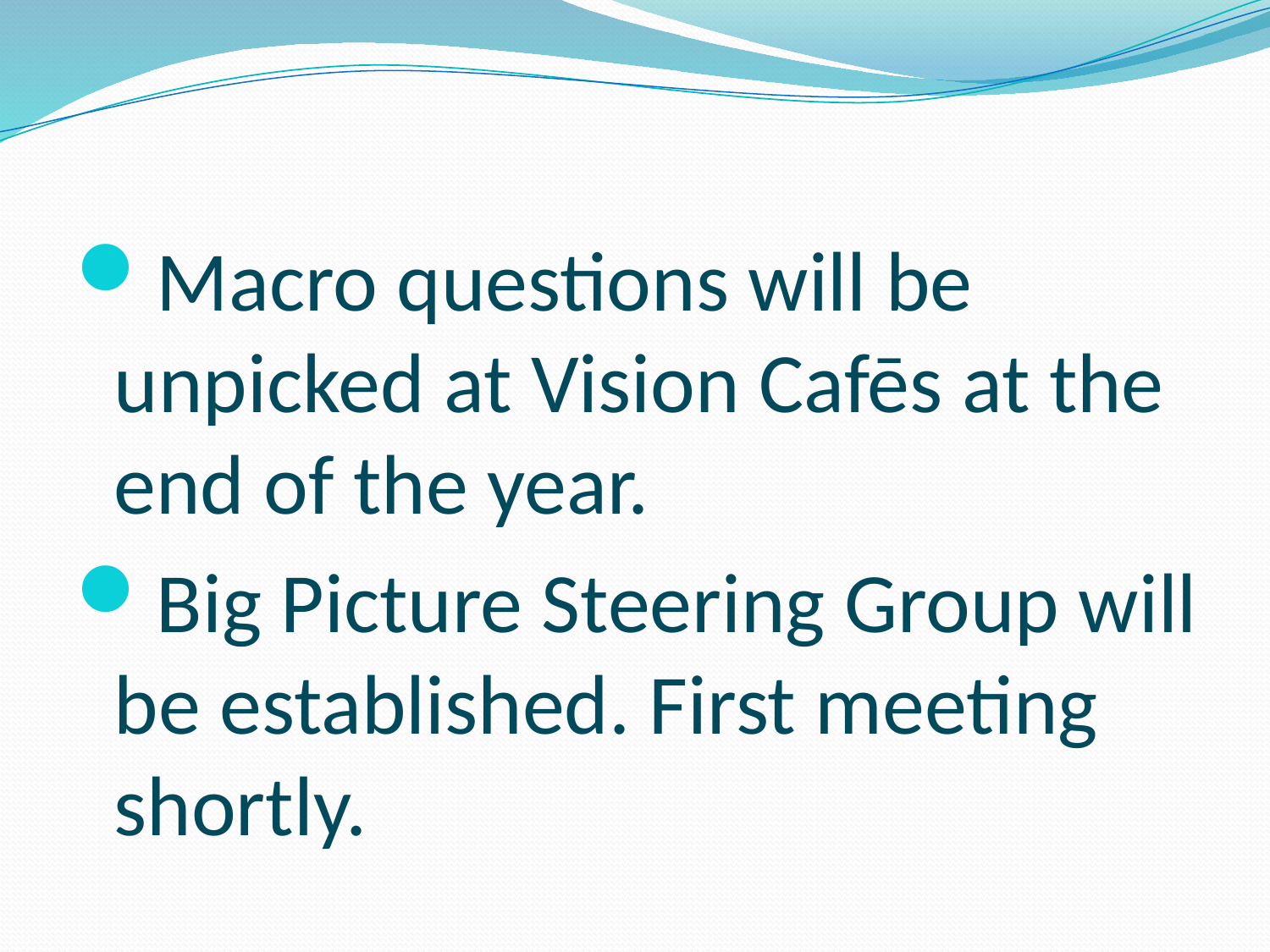

Macro questions will be unpicked at Vision Cafēs at the end of the year.
Big Picture Steering Group will be established. First meeting shortly.